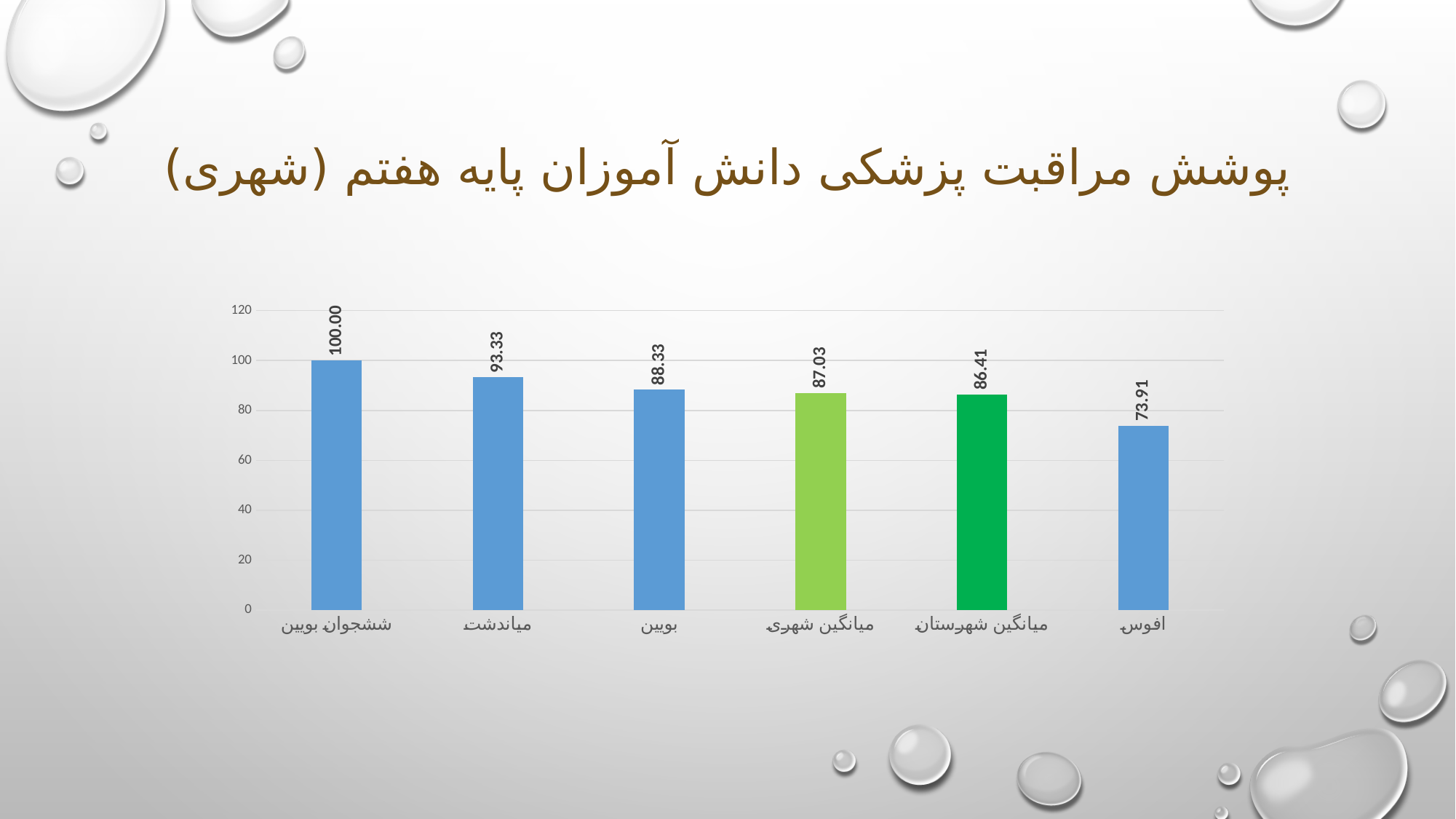

# پوشش مراقبت پزشکی دانش آموزان پایه هفتم (شهری)

### Chart

| Category | Average of درصد |
|---|---|
| ششجوان بویین | 100.0 |
| میاندشت | 93.33333333 |
| بویین | 88.33333333 |
| میانگین شهری | 87.03 |
| میانگین شهرستان | 86.41 |
| افوس | 73.91304348 |